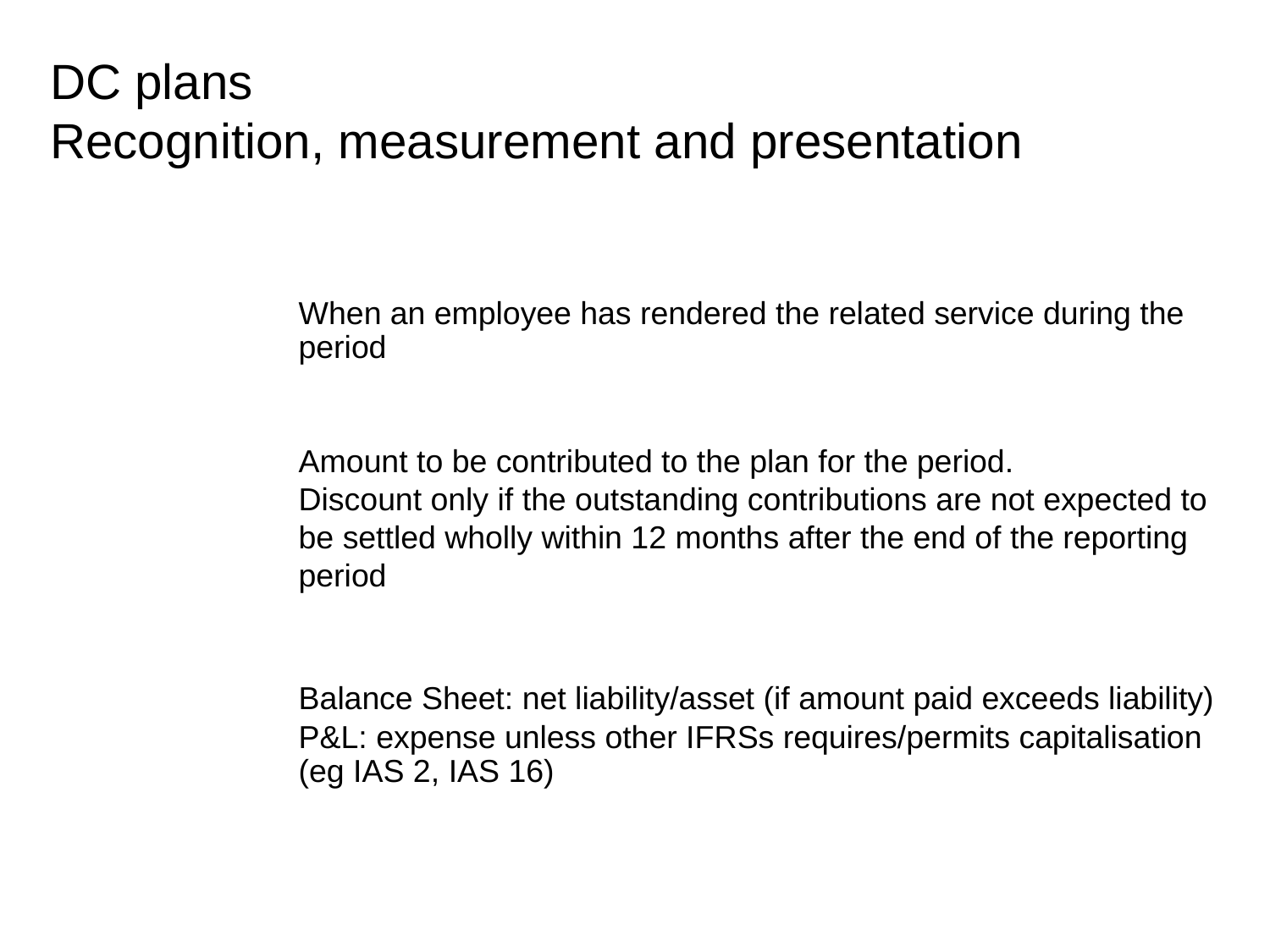

# DC plans Recognition, measurement and presentation
When an employee has rendered the related service during the period
Recognition
Measurement
Amount to be contributed to the plan for the period.
Discount only if the outstanding contributions are not expected to be settled wholly within 12 months after the end of the reporting period
Balance Sheet: net liability/asset (if amount paid exceeds liability)
P&L: expense unless other IFRSs requires/permits capitalisation (eg IAS 2, IAS 16)
Presentation